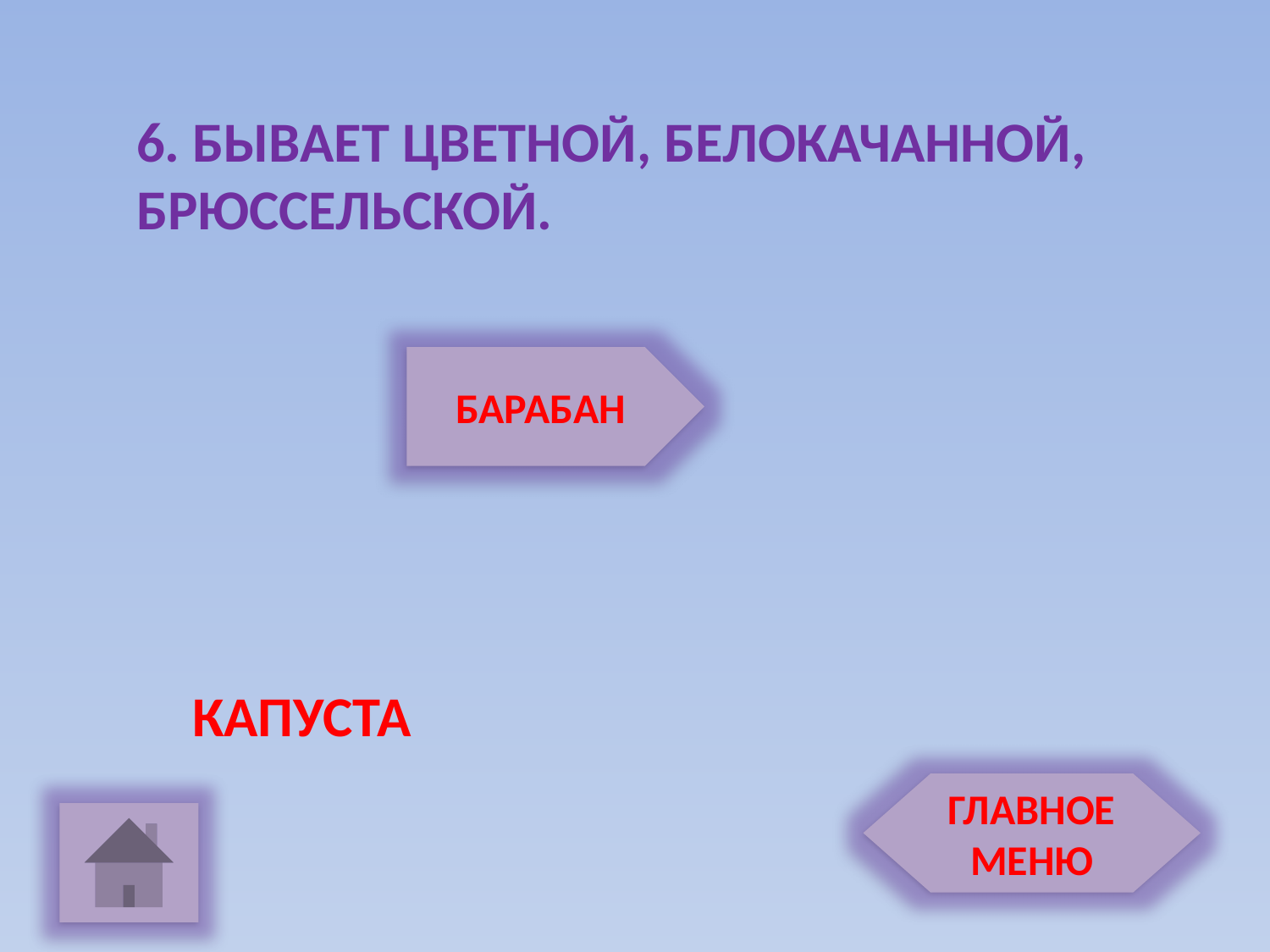

6. БЫВАЕТ ЦВЕТНОЙ, БЕЛОКАЧАННОЙ,
БРЮССЕЛЬСКОЙ.

БАРАБАН
КАПУСТА
ГЛАВНОЕ МЕНЮ